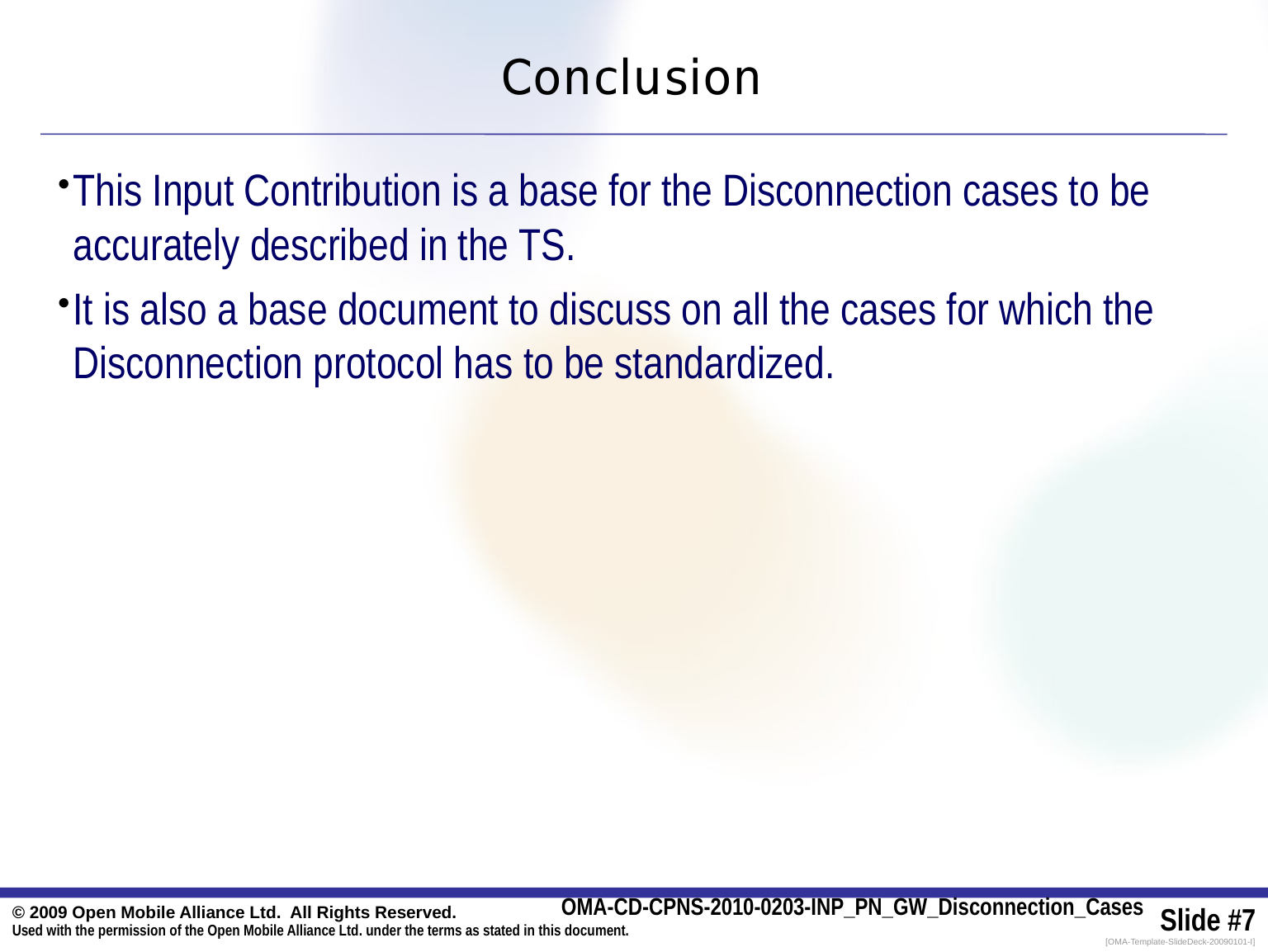

# Conclusion
This Input Contribution is a base for the Disconnection cases to be accurately described in the TS.
It is also a base document to discuss on all the cases for which the Disconnection protocol has to be standardized.